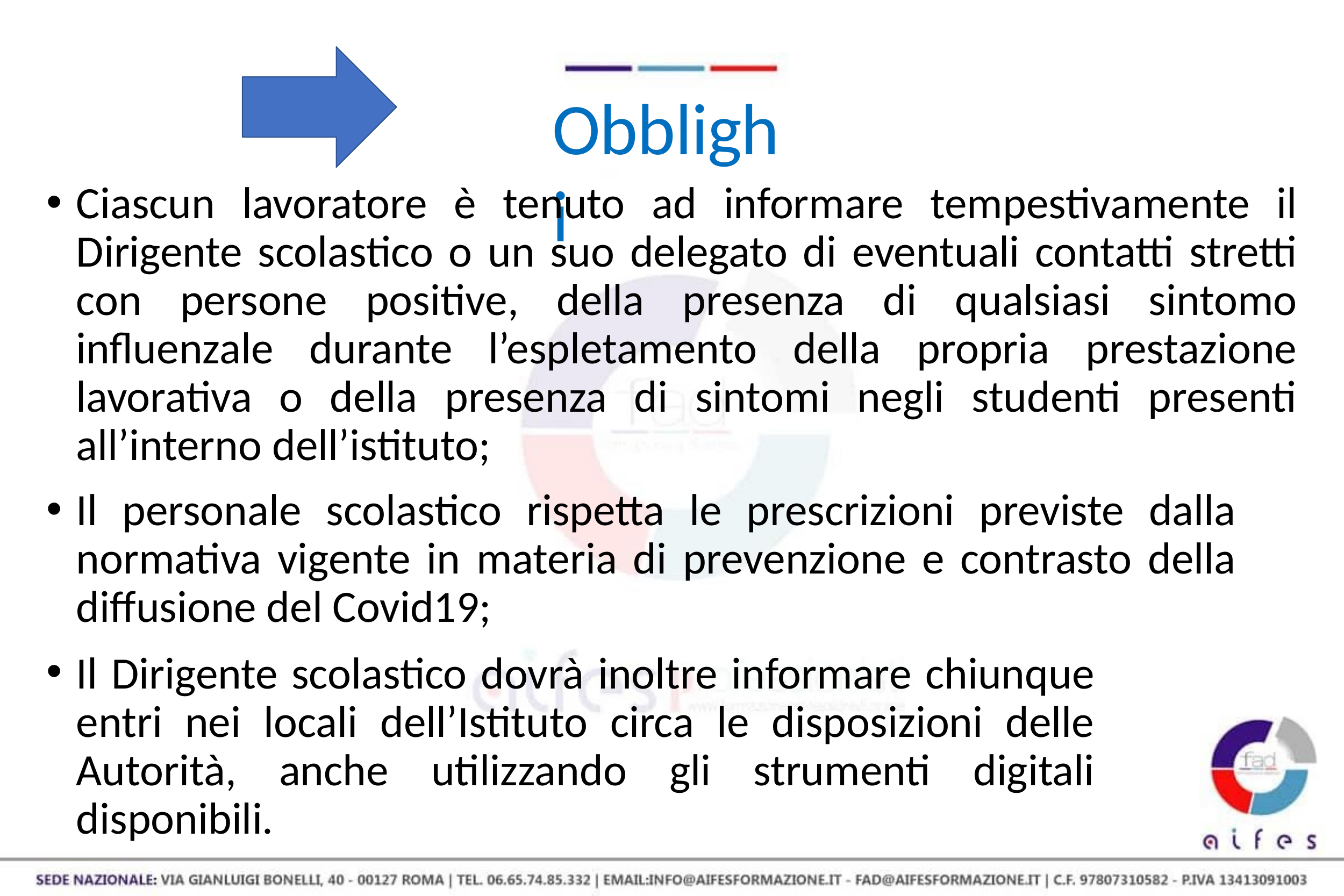

# Obblighi
Ciascun lavoratore è tenuto ad informare tempestivamente il Dirigente scolastico o un suo delegato di eventuali contatti stretti con persone positive, della presenza di qualsiasi sintomo influenzale durante l’espletamento della propria prestazione lavorativa o della presenza di sintomi negli studenti presenti all’interno dell’istituto;
Il personale scolastico rispetta le prescrizioni previste dalla normativa vigente in materia di prevenzione e contrasto della diffusione del Covid19;
Il Dirigente scolastico dovrà inoltre informare chiunque entri nei locali dell’Istituto circa le disposizioni delle Autorità, anche utilizzando gli strumenti digitali disponibili.